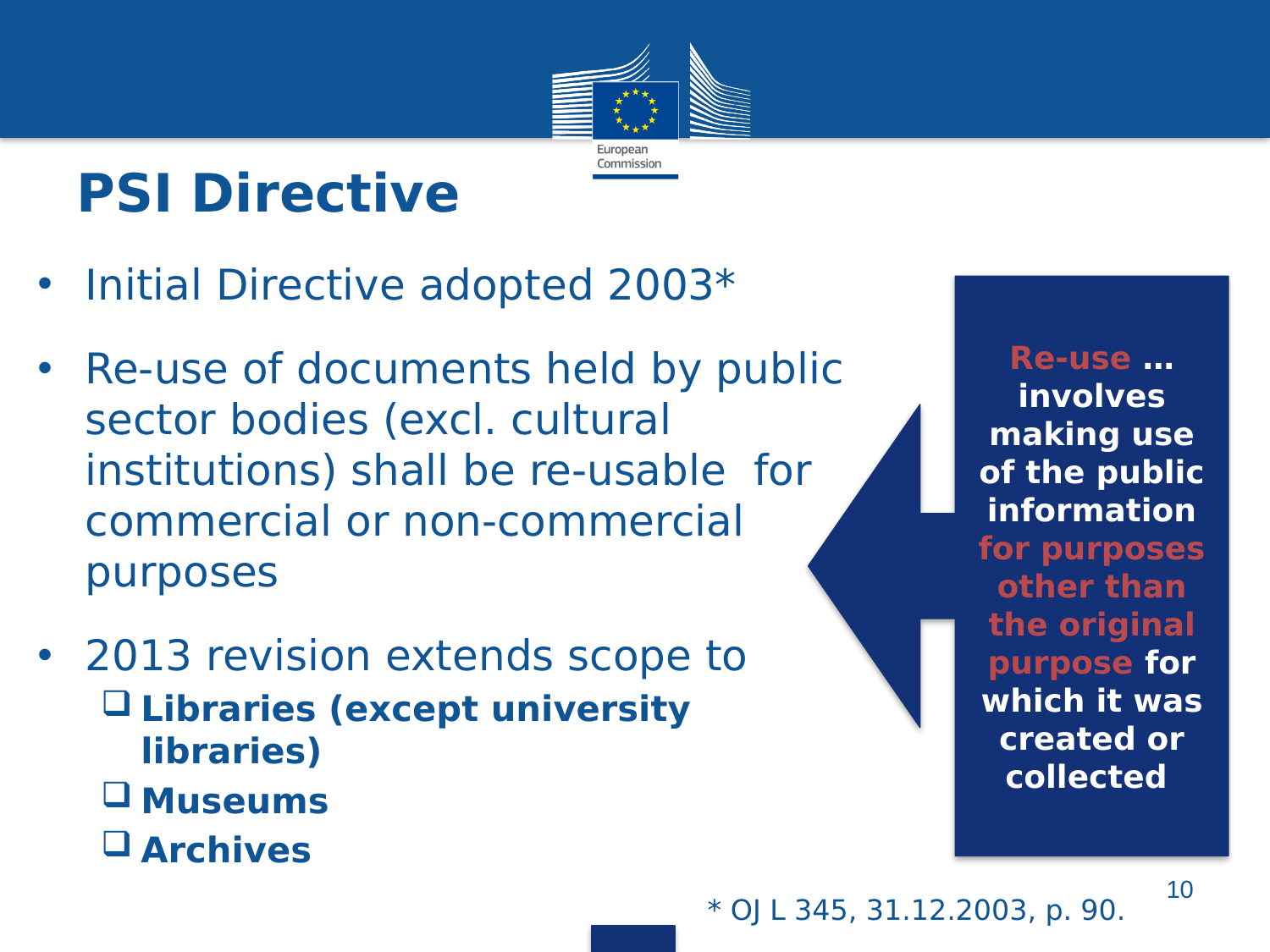

# PSI Directive
Initial Directive adopted 2003*

Re-use of documents held by public sector bodies (excl. cultural institutions) shall be re-usable  for commercial or non-commercial purposes

2013 revision extends scope to
Libraries (except university libraries)
Museums
Archives

Re-use … involves making use of the public information for purposes other than the original purpose for which it was created or collected
10
* OJ L 345, 31.12.2003, p. 90.